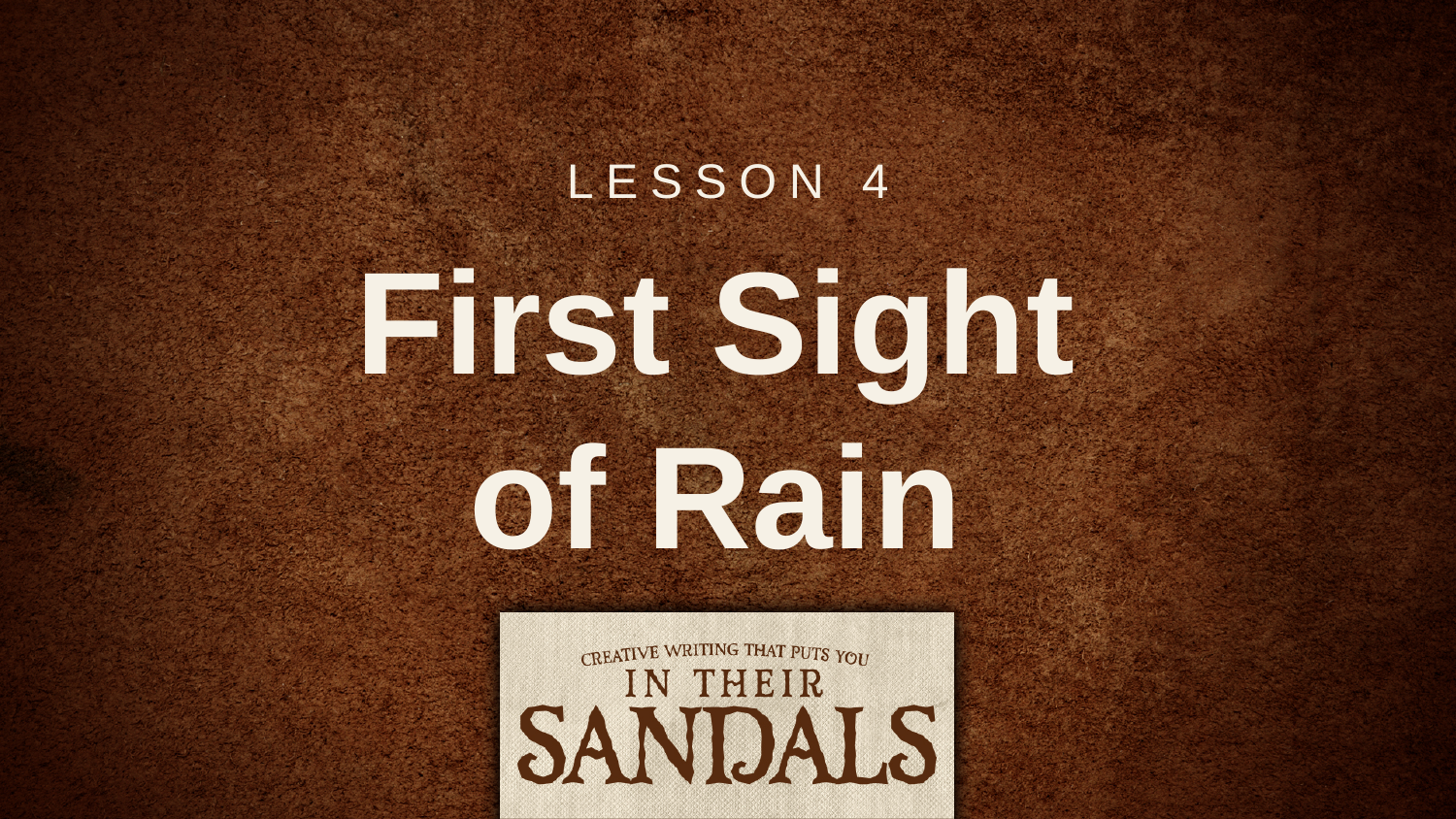

LESSON 4
# First Sight of Rain